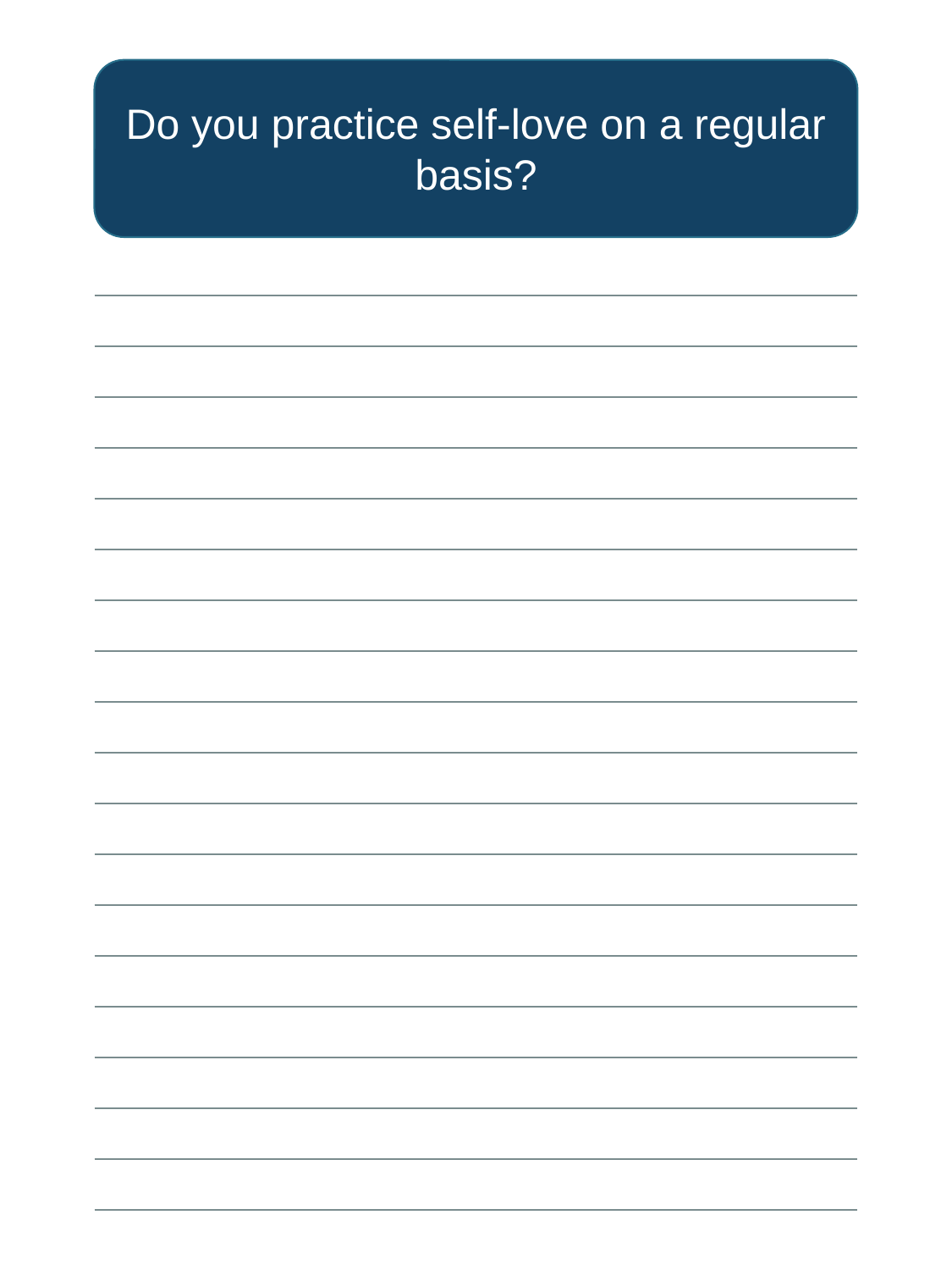

Do you practice self-love on a regular basis?
|  |
| --- |
|  |
|  |
|  |
|  |
|  |
|  |
|  |
|  |
|  |
|  |
|  |
|  |
|  |
|  |
|  |
|  |
|  |